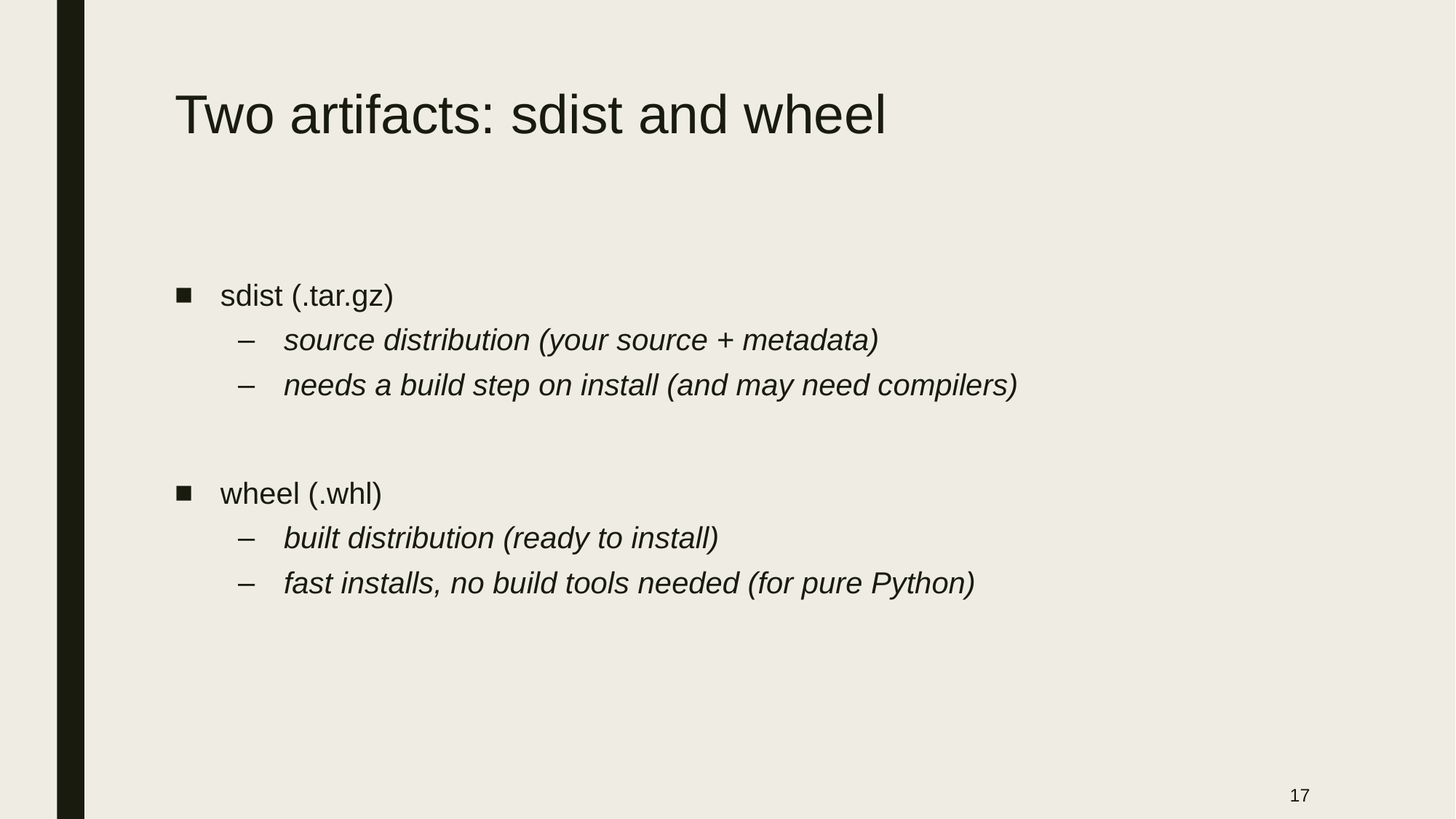

# Two artifacts: sdist and wheel
sdist (.tar.gz)
source distribution (your source + metadata)
needs a build step on install (and may need compilers)

wheel (.whl)
built distribution (ready to install)
fast installs, no build tools needed (for pure Python)
17